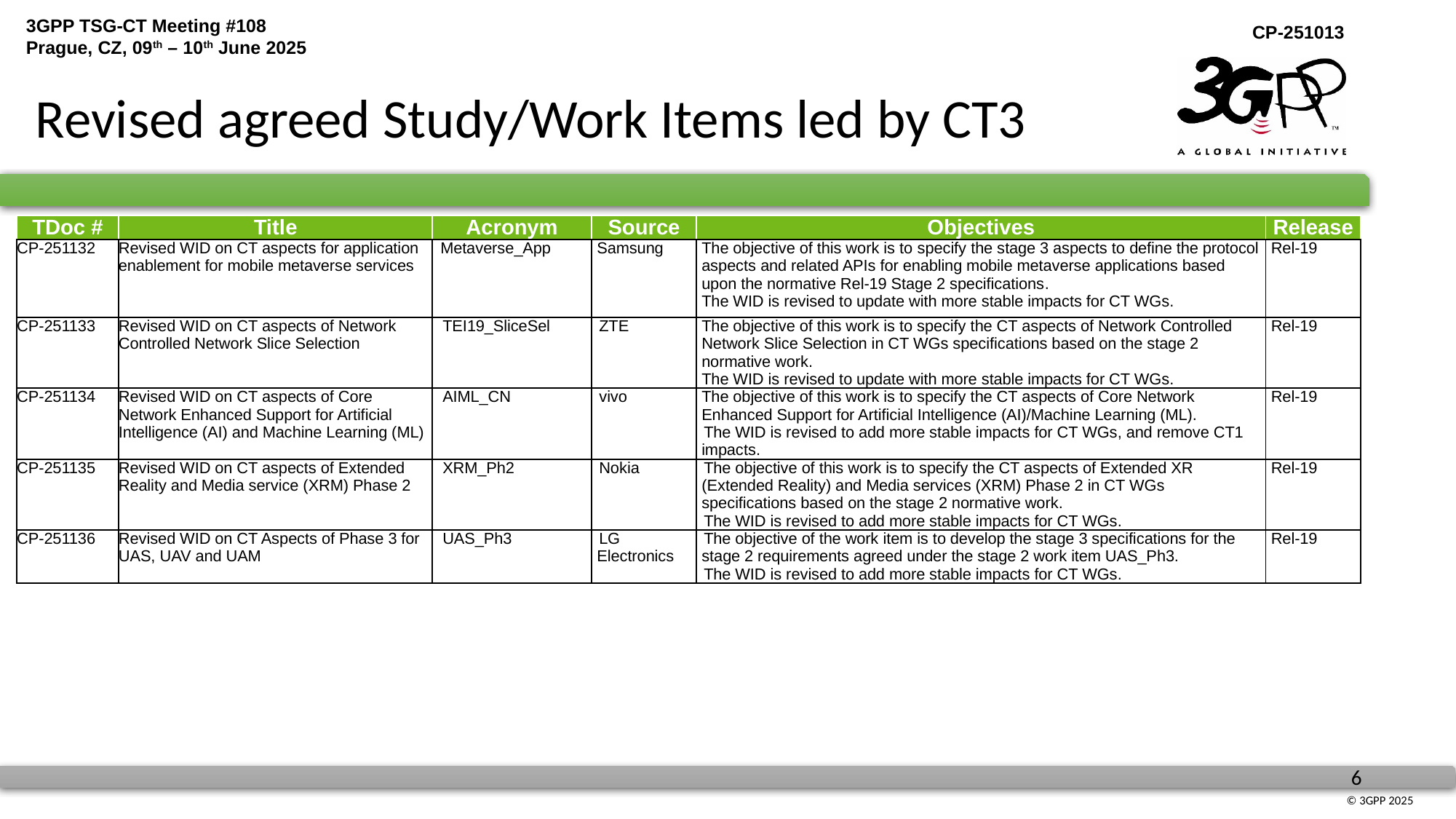

# Revised agreed Study/Work Items led by CT3
| TDoc # | Title | Acronym | Source | Objectives | Release |
| --- | --- | --- | --- | --- | --- |
| CP-251132 | Revised WID on CT aspects for application enablement for mobile metaverse services | Metaverse\_App | Samsung | The objective of this work is to specify the stage 3 aspects to define the protocol aspects and related APIs for enabling mobile metaverse applications based upon the normative Rel-19 Stage 2 specifications. The WID is revised to update with more stable impacts for CT WGs. | Rel-19 |
| CP-251133 | Revised WID on CT aspects of Network Controlled Network Slice Selection | TEI19\_SliceSel | ZTE | The objective of this work is to specify the CT aspects of Network Controlled Network Slice Selection in CT WGs specifications based on the stage 2 normative work. The WID is revised to update with more stable impacts for CT WGs. | Rel-19 |
| CP-251134 | Revised WID on CT aspects of Core Network Enhanced Support for Artificial Intelligence (AI) and Machine Learning (ML) | AIML\_CN | vivo | The objective of this work is to specify the CT aspects of Core Network Enhanced Support for Artificial Intelligence (AI)/Machine Learning (ML). The WID is revised to add more stable impacts for CT WGs, and remove CT1 impacts. | Rel-19 |
| CP-251135 | Revised WID on CT aspects of Extended Reality and Media service (XRM) Phase 2 | XRM\_Ph2 | Nokia | The objective of this work is to specify the CT aspects of Extended XR (Extended Reality) and Media services (XRM) Phase 2 in CT WGs specifications based on the stage 2 normative work. The WID is revised to add more stable impacts for CT WGs. | Rel-19 |
| CP-251136 | Revised WID on CT Aspects of Phase 3 for UAS, UAV and UAM | UAS\_Ph3 | LG Electronics | The objective of the work item is to develop the stage 3 specifications for the stage 2 requirements agreed under the stage 2 work item UAS\_Ph3. The WID is revised to add more stable impacts for CT WGs. | Rel-19 |